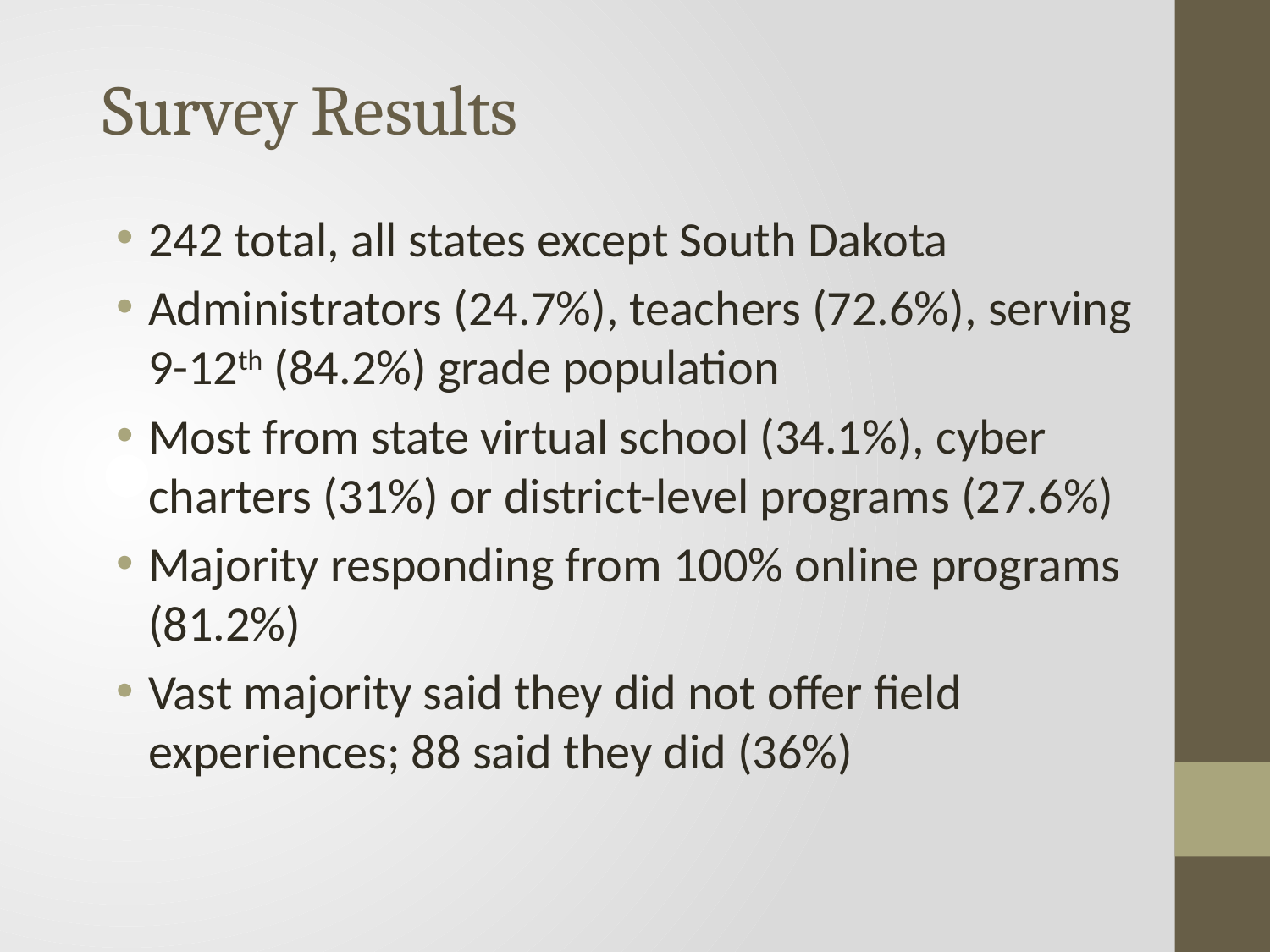

# Survey Results
242 total, all states except South Dakota
Administrators (24.7%), teachers (72.6%), serving 9-12th (84.2%) grade population
Most from state virtual school (34.1%), cyber charters (31%) or district-level programs (27.6%)
Majority responding from 100% online programs (81.2%)
Vast majority said they did not offer field experiences; 88 said they did (36%)